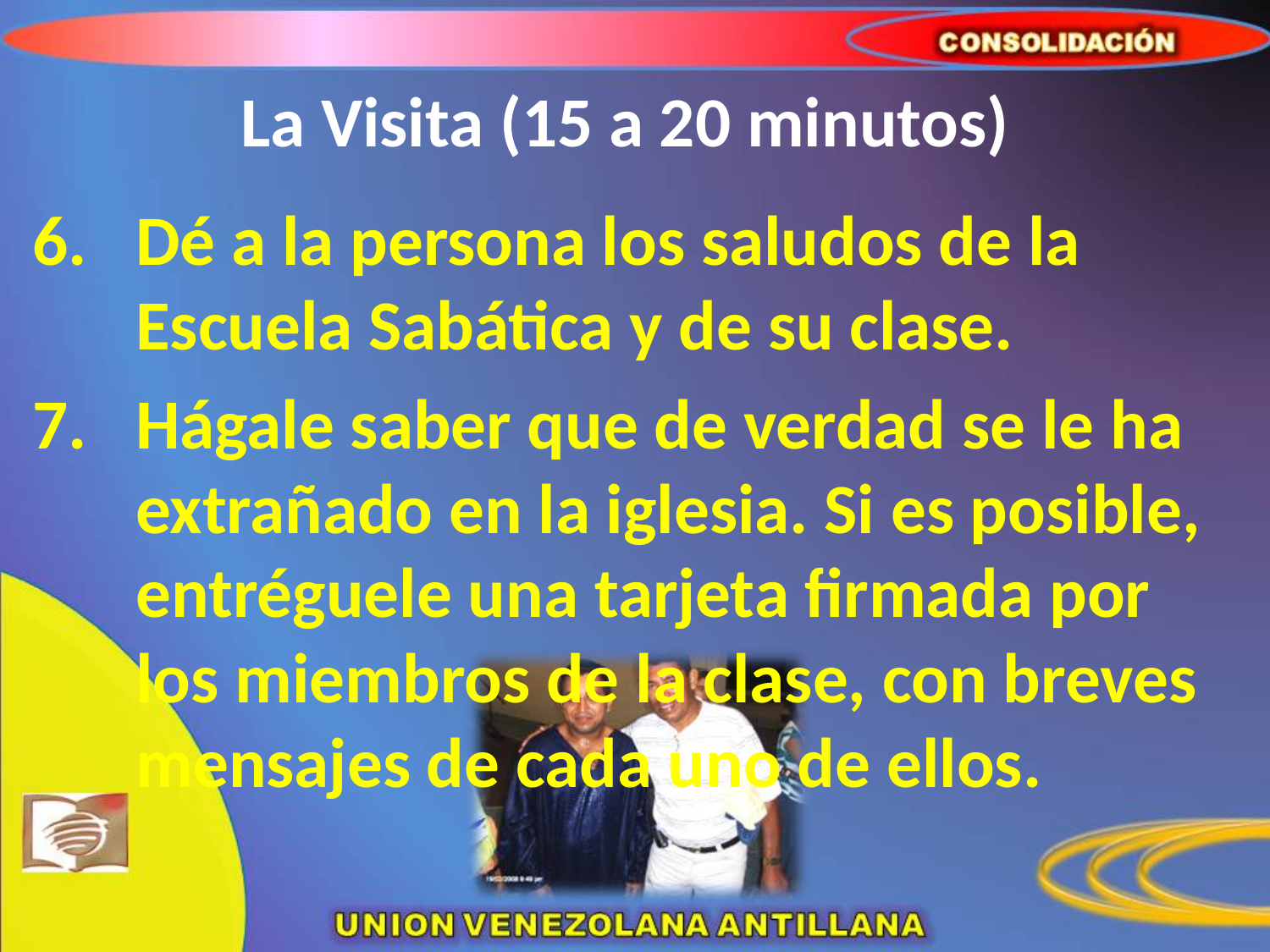

# La Visita (15 a 20 minutos)
Dé a la persona los saludos de la Escuela Sabática y de su clase.
Hágale saber que de verdad se le ha extrañado en la iglesia. Si es posible, entréguele una tarjeta firmada por los miembros de la clase, con breves mensajes de cada uno de ellos.